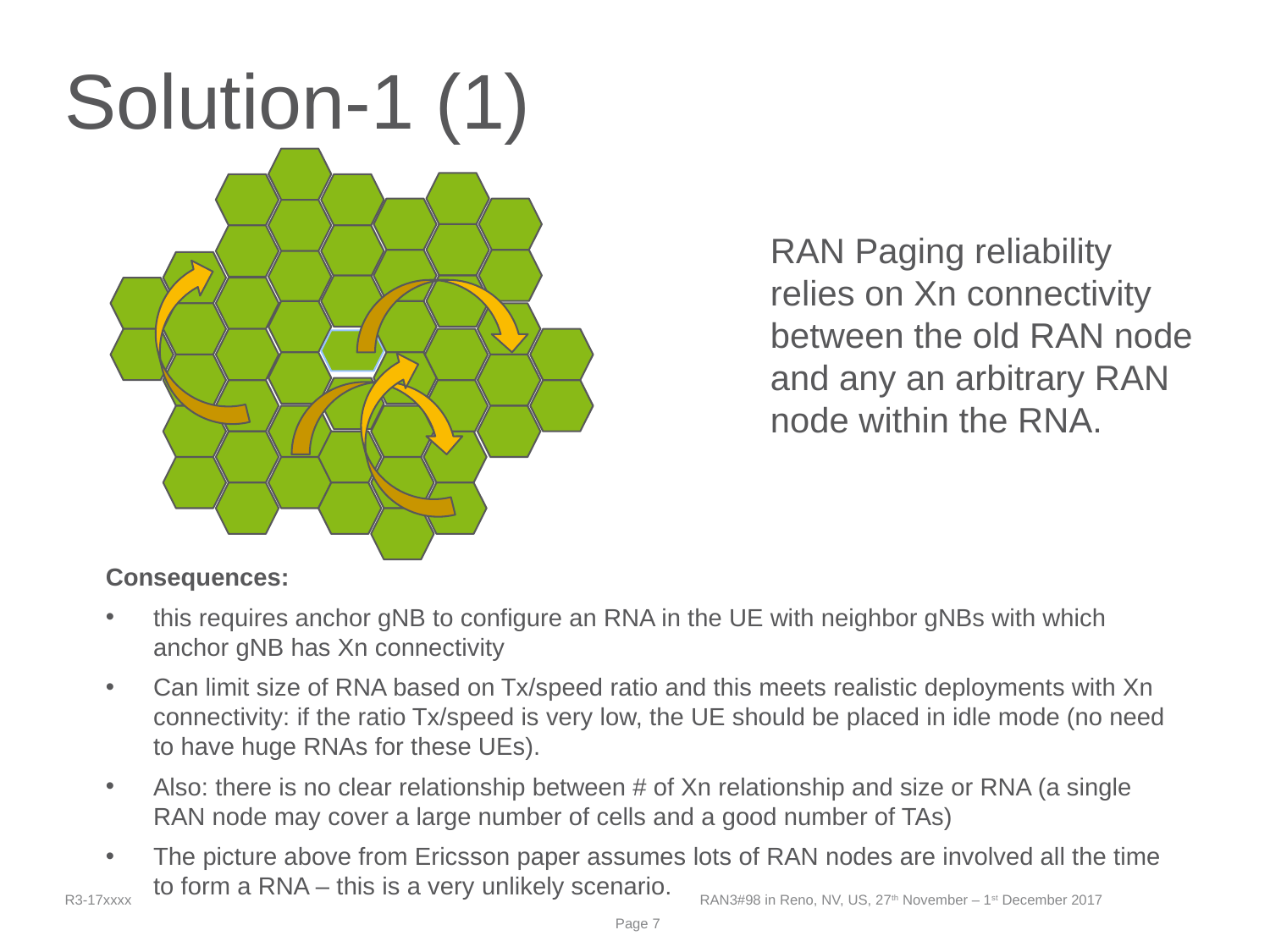

# Solution-1 (1)

RAN Paging reliability relies on Xn connectivity between the old RAN node and any an arbitrary RAN node within the RNA.

Consequences:
this requires anchor gNB to configure an RNA in the UE with neighbor gNBs with which anchor gNB has Xn connectivity
Can limit size of RNA based on Tx/speed ratio and this meets realistic deployments with Xn connectivity: if the ratio Tx/speed is very low, the UE should be placed in idle mode (no need to have huge RNAs for these UEs).
Also: there is no clear relationship between # of Xn relationship and size or RNA (a single RAN node may cover a large number of cells and a good number of TAs)
The picture above from Ericsson paper assumes lots of RAN nodes are involved all the time to form a RNA – this is a very unlikely scenario.